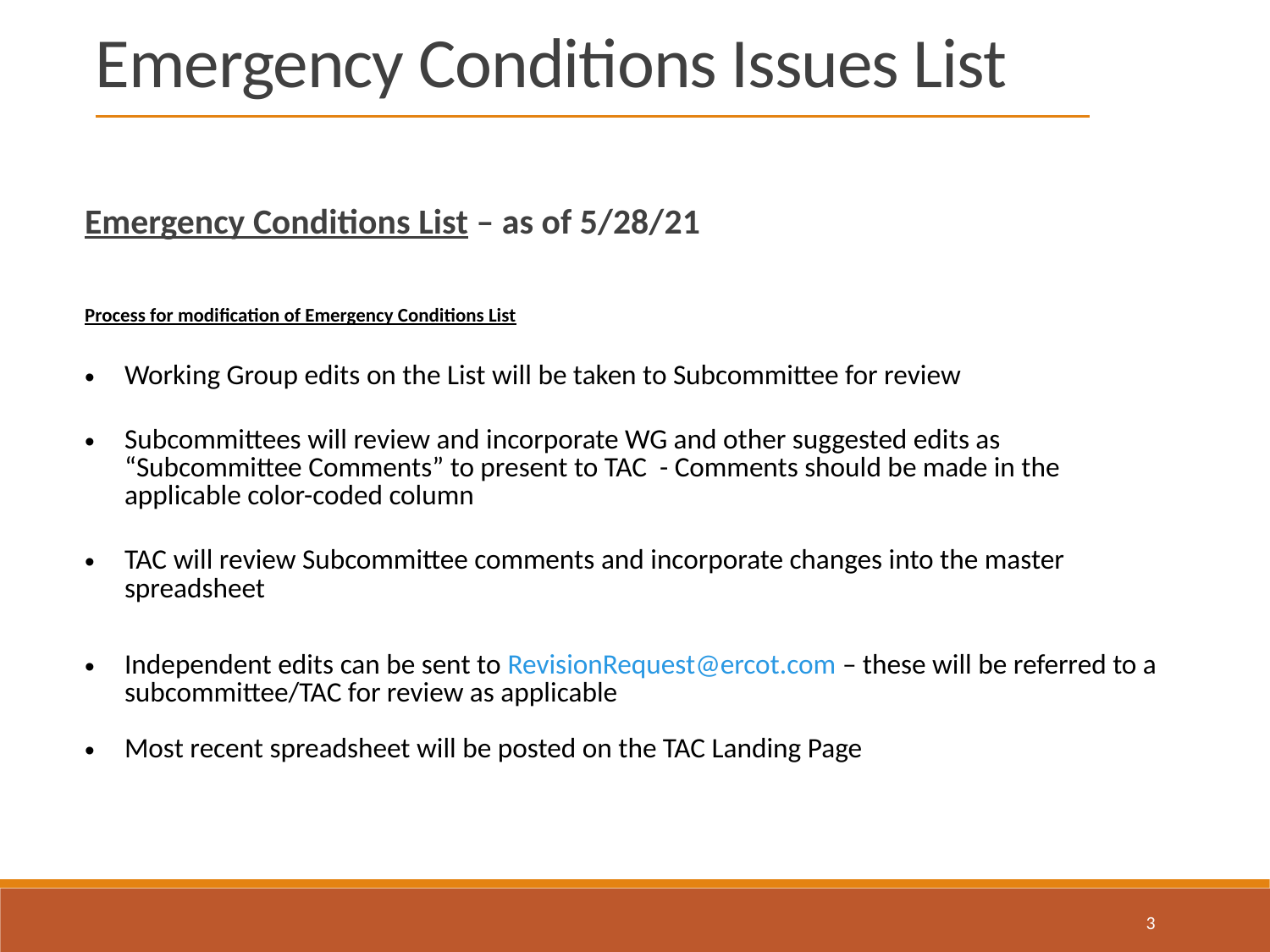

Emergency Conditions Issues List

Emergency Conditions List – as of 5/28/21

| Process for modification of Emergency Conditions List |
| --- |
| Working Group edits on the List will be taken to Subcommittee for review |
| Subcommittees will review and incorporate WG and other suggested edits as “Subcommittee Comments” to present to TAC - Comments should be made in the applicable color-coded column |
| TAC will review Subcommittee comments and incorporate changes into the master spreadsheet |
| Independent edits can be sent to RevisionRequest@ercot.com – these will be referred to a subcommittee/TAC for review as applicable Most recent spreadsheet will be posted on the TAC Landing Page |
3